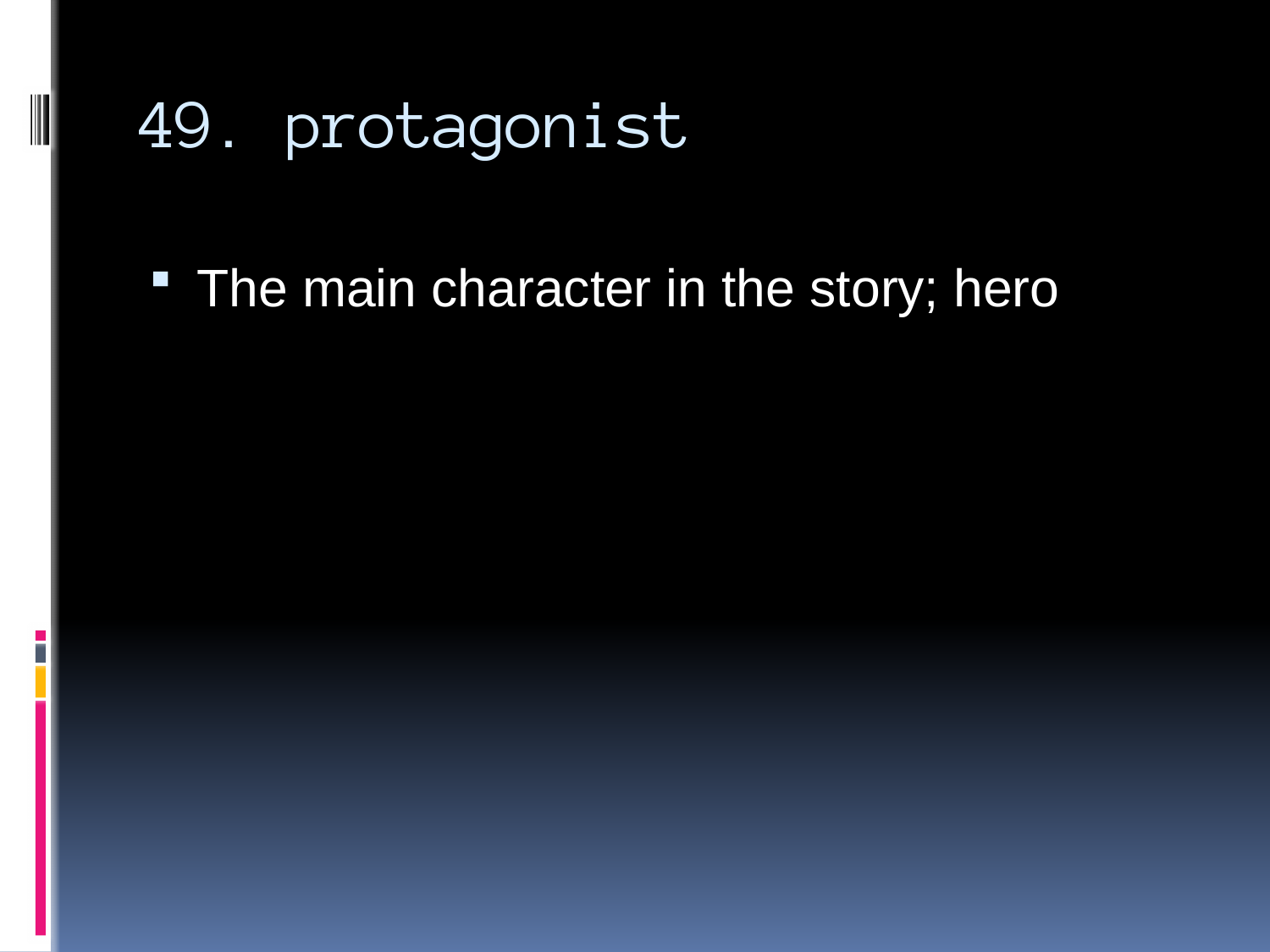

# 49. protagonist
The main character in the story; hero